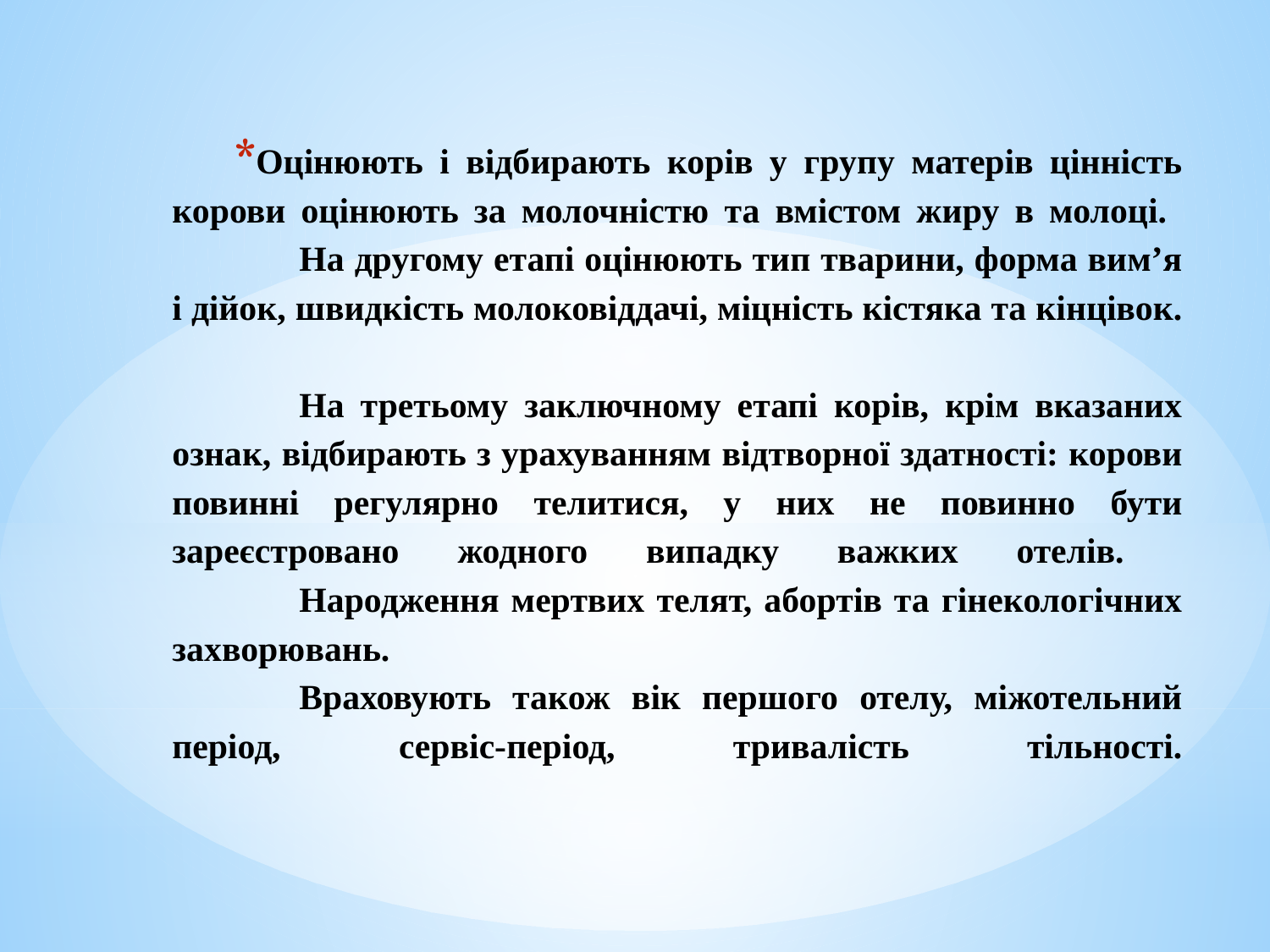

# Оцінюють і відбирають корів у групу матерів цінність корови оцінюють за молочністю та вмістом жиру в молоці. На другому етапі оцінюють тип тварини, форма вим’я і дійок, швидкість молоковіддачі, міцність кістяка та кінцівок. На третьому заключному етапі корів, крім вказаних ознак, відбирають з урахуванням відтворної здатності: корови повинні регулярно телитися, у них не повинно бути зареєстровано жодного випадку важких отелів. Народження мертвих телят, абортів та гінекологічних захворювань. Враховують також вік першого отелу, міжотельний період, сервіс-період, тривалість тільності.